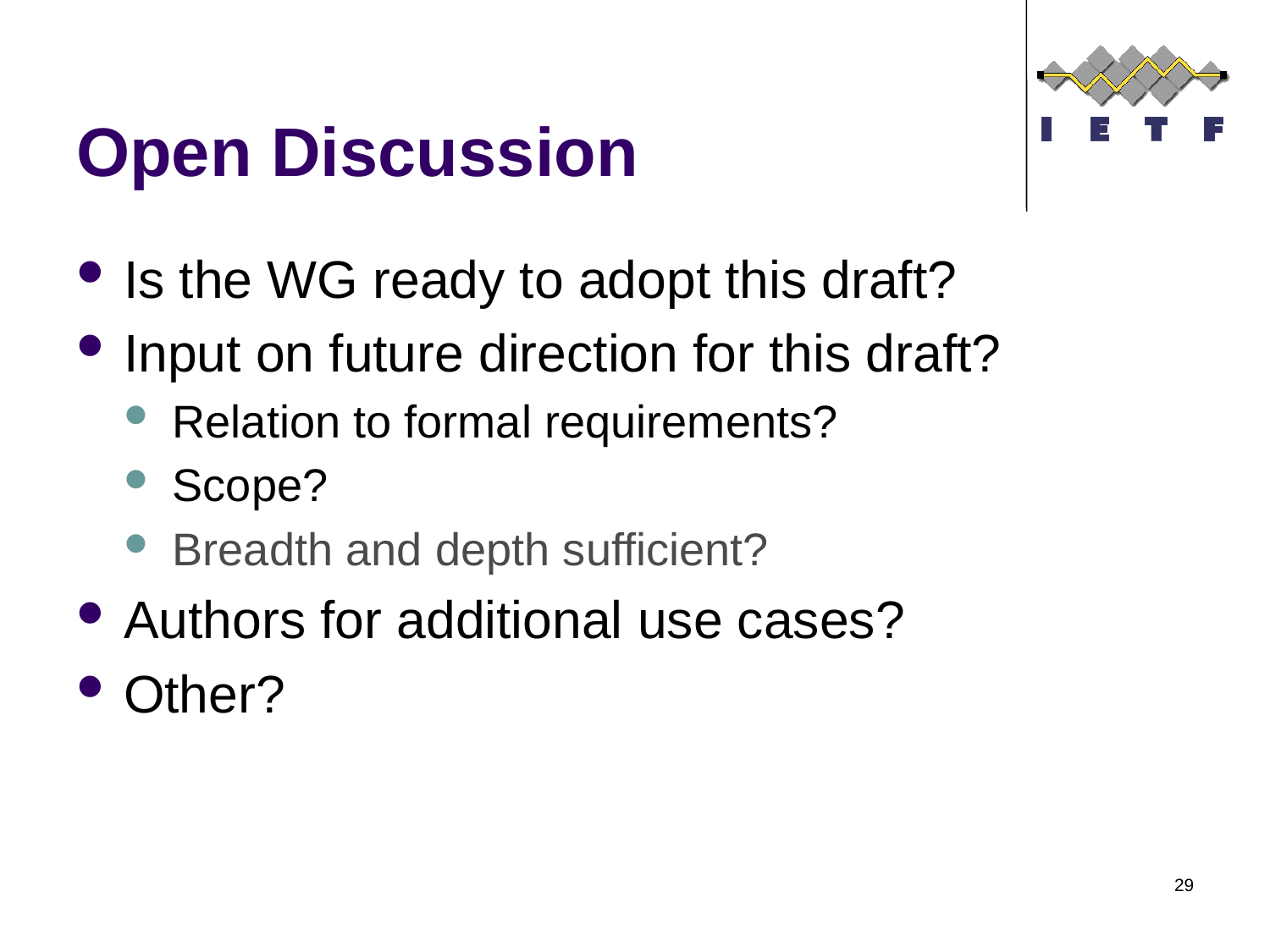

# Open Discussion
Is the WG ready to adopt this draft?
Input on future direction for this draft?
Relation to formal requirements?
Scope?
Breadth and depth sufficient?
Authors for additional use cases?
Other?
29